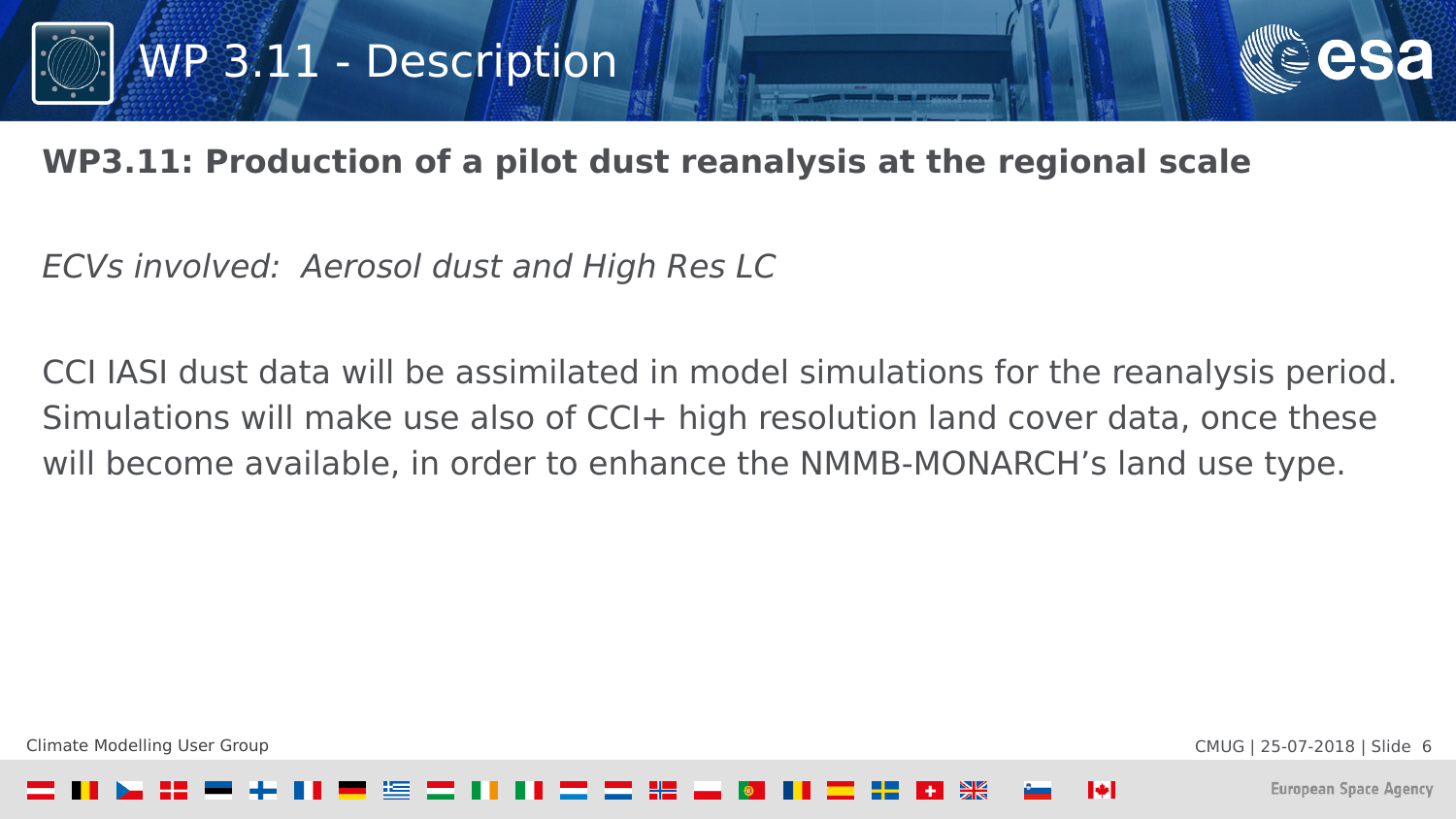

# WP 3.11 - Description
WP3.11: Production of a pilot dust reanalysis at the regional scale

ECVs involved:  Aerosol dust and High Res LC

CCI IASI dust data will be assimilated in model simulations for the reanalysis period. Simulations will make use also of CCI+ high resolution land cover data, once these will become available, in order to enhance the NMMB-MONARCH’s land use type.